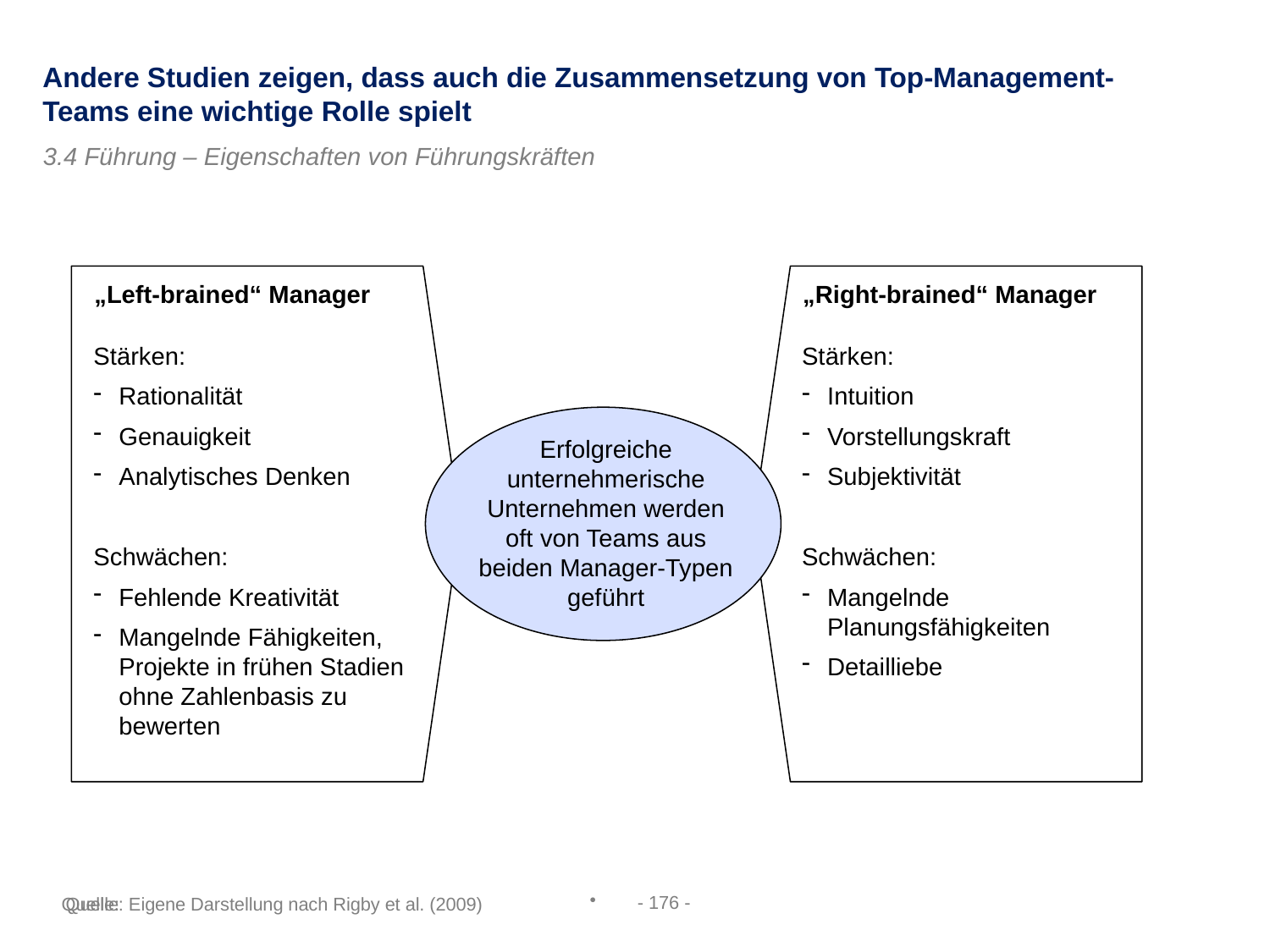

Andere Studien zeigen, dass auch die Zusammensetzung von Top-Management-Teams eine wichtige Rolle spielt
3.4 Führung – Eigenschaften von Führungskräften

„Left-brained“ Manager
„Right-brained“ Manager
Stärken:
Rationalität
Genauigkeit
Analytisches Denken

Schwächen:
Fehlende Kreativität
Mangelnde Fähigkeiten, Projekte in frühen Stadien ohne Zahlenbasis zu bewerten
Stärken:
Intuition
Vorstellungskraft
Subjektivität

Schwächen:
Mangelnde Planungsfähigkeiten
Detailliebe

Erfolgreiche unternehmerische Unternehmen werden oft von Teams aus beiden Manager-Typen geführt
- 176 -
Quelle:
Quelle: Eigene Darstellung nach Rigby et al. (2009)